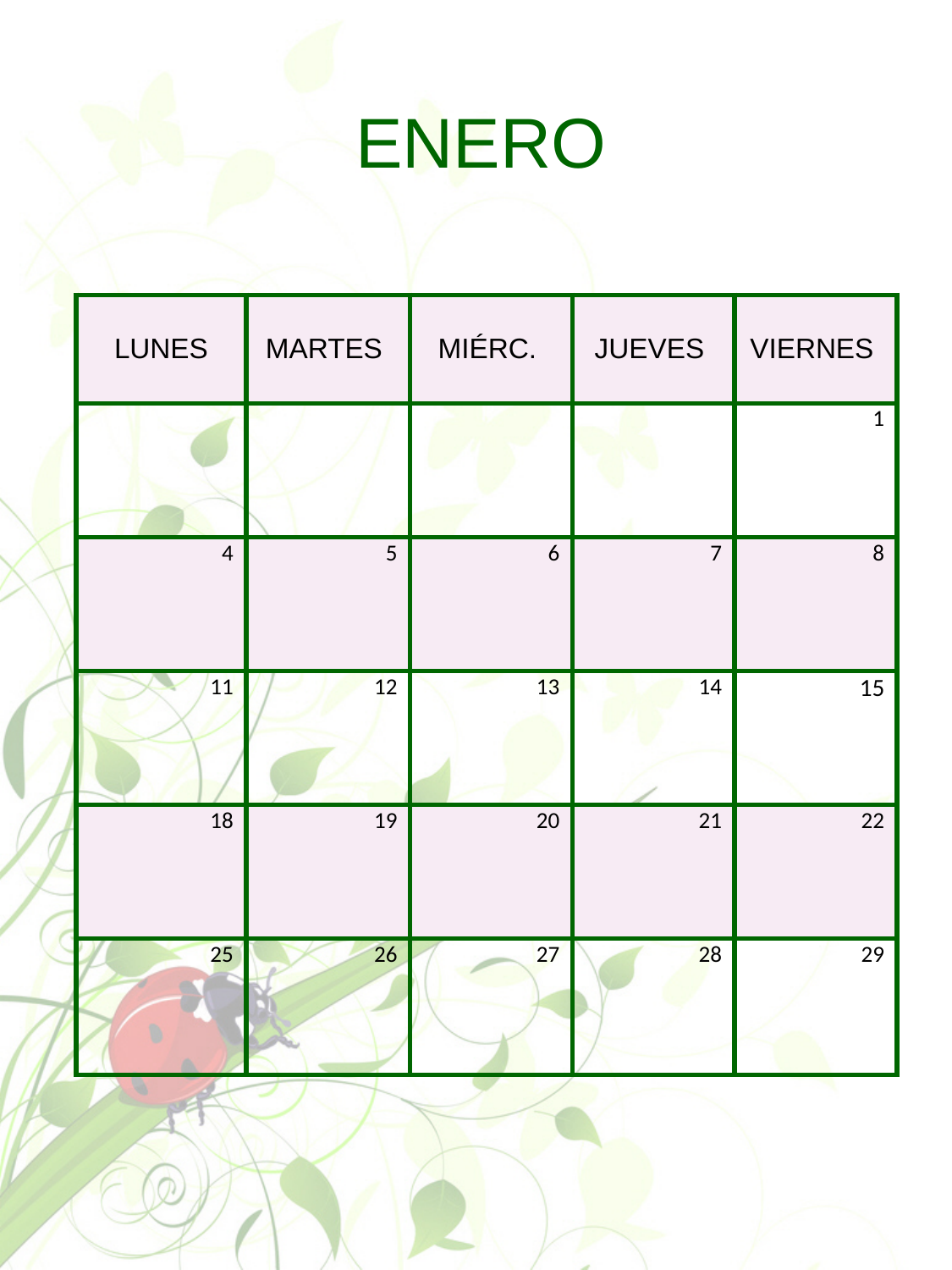

ENERO
| LUNES | MARTES | MIÉRC. | JUEVES | VIERNES |
| --- | --- | --- | --- | --- |
|  |  |  |  | 1 |
| 4 | 5 | 6 | 7 | 8 |
| 11 | 12 | 13 | 14 | 15 |
| 18 | 19 | 20 | 21 | 22 |
| 25 | 26 | 27 | 28 | 29 |